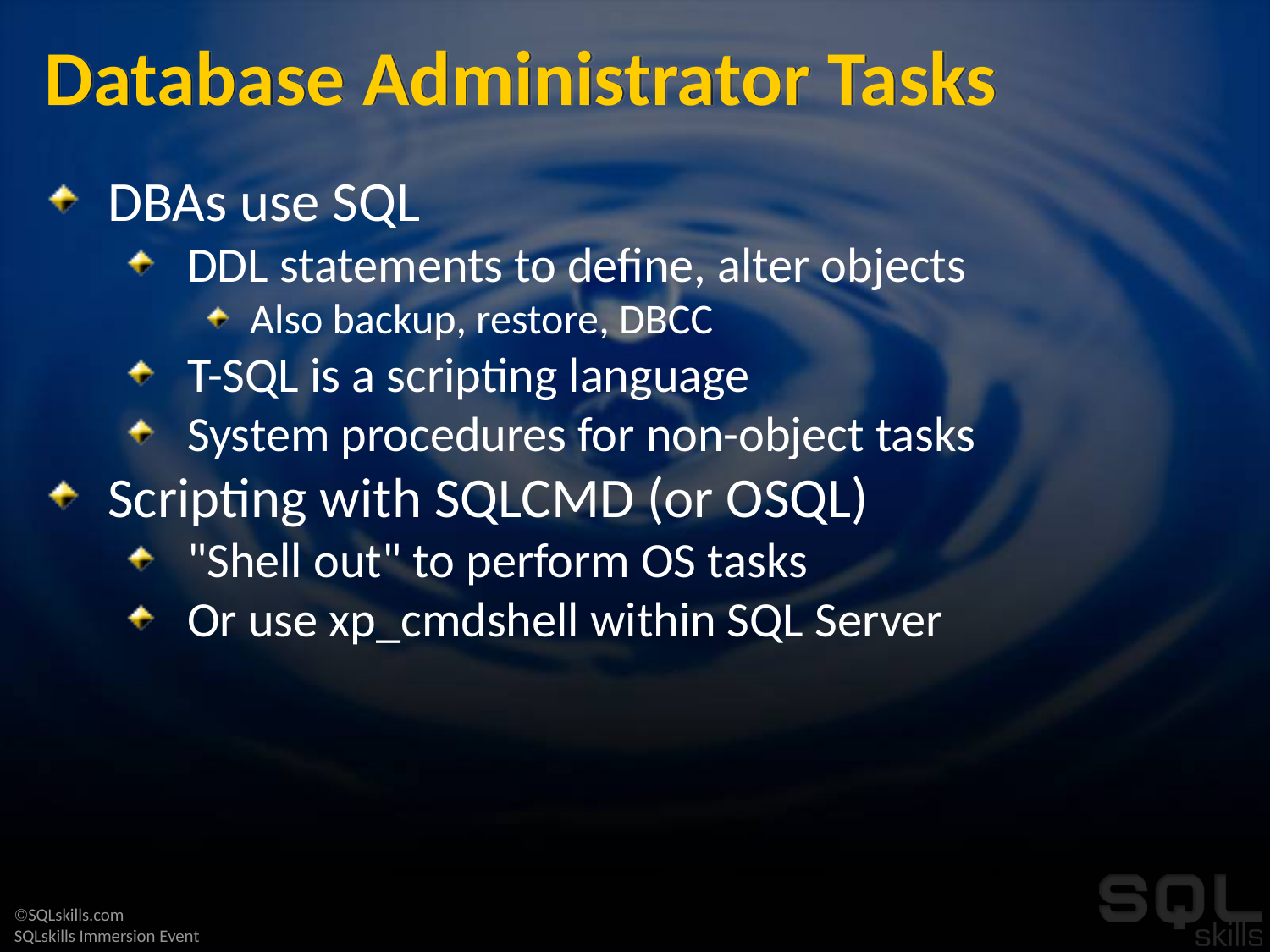

# Database Administrator Tasks
DBAs use SQL
DDL statements to define, alter objects
Also backup, restore, DBCC
T-SQL is a scripting language
System procedures for non-object tasks
Scripting with SQLCMD (or OSQL)
"Shell out" to perform OS tasks
Or use xp_cmdshell within SQL Server